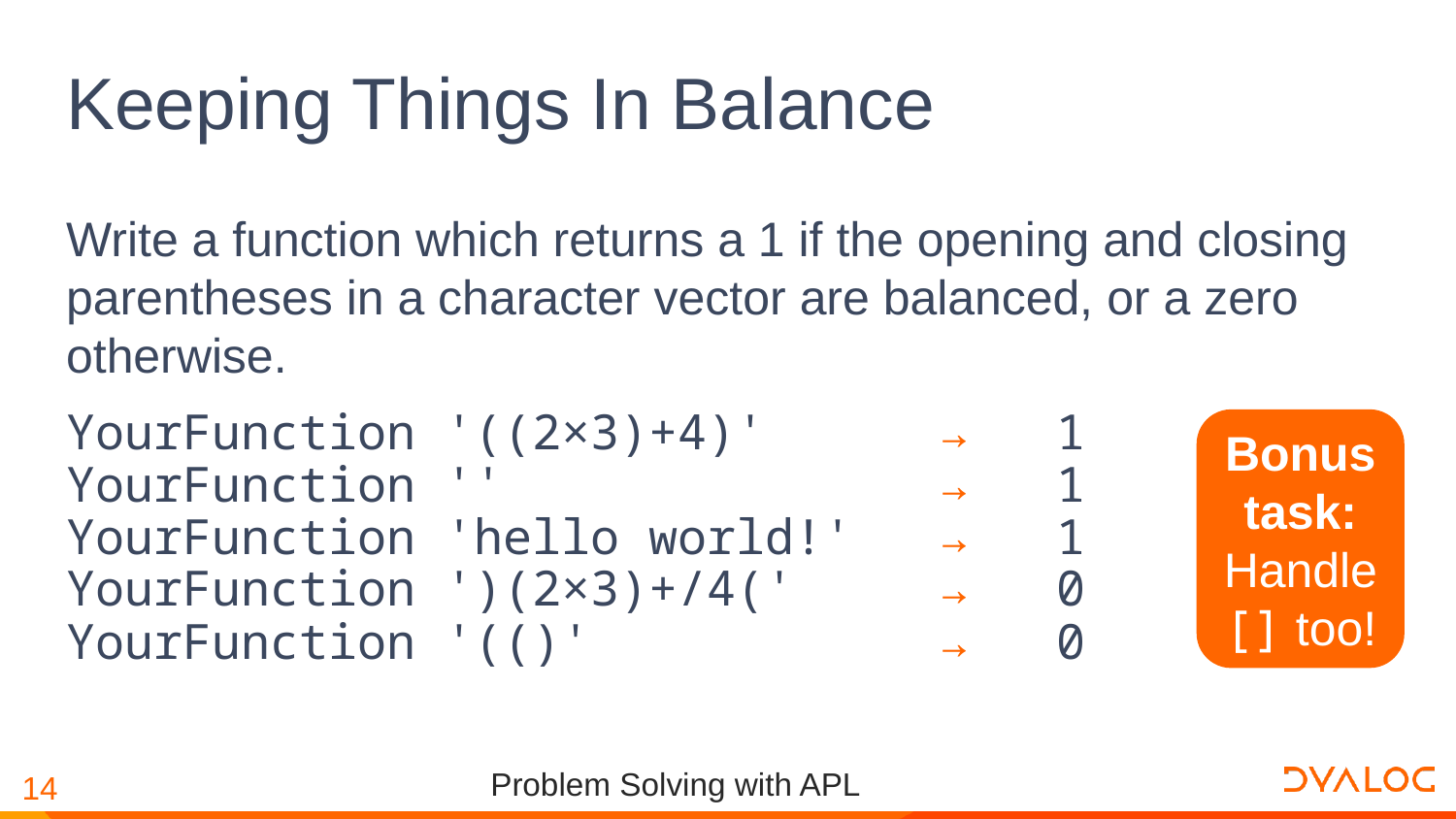

# Keeping Things In Balance
Write a function which returns a 1 if the opening and closing parentheses in a character vector are balanced, or a zero otherwise.
YourFunction '((2×3)+4)'      →   1
YourFunction ''               →   1
YourFunction 'hello world!'   →   1
YourFunction ')(2×3)+/4('     →   0
YourFunction '(()'            →   0
Bonus task: Handle [] too!